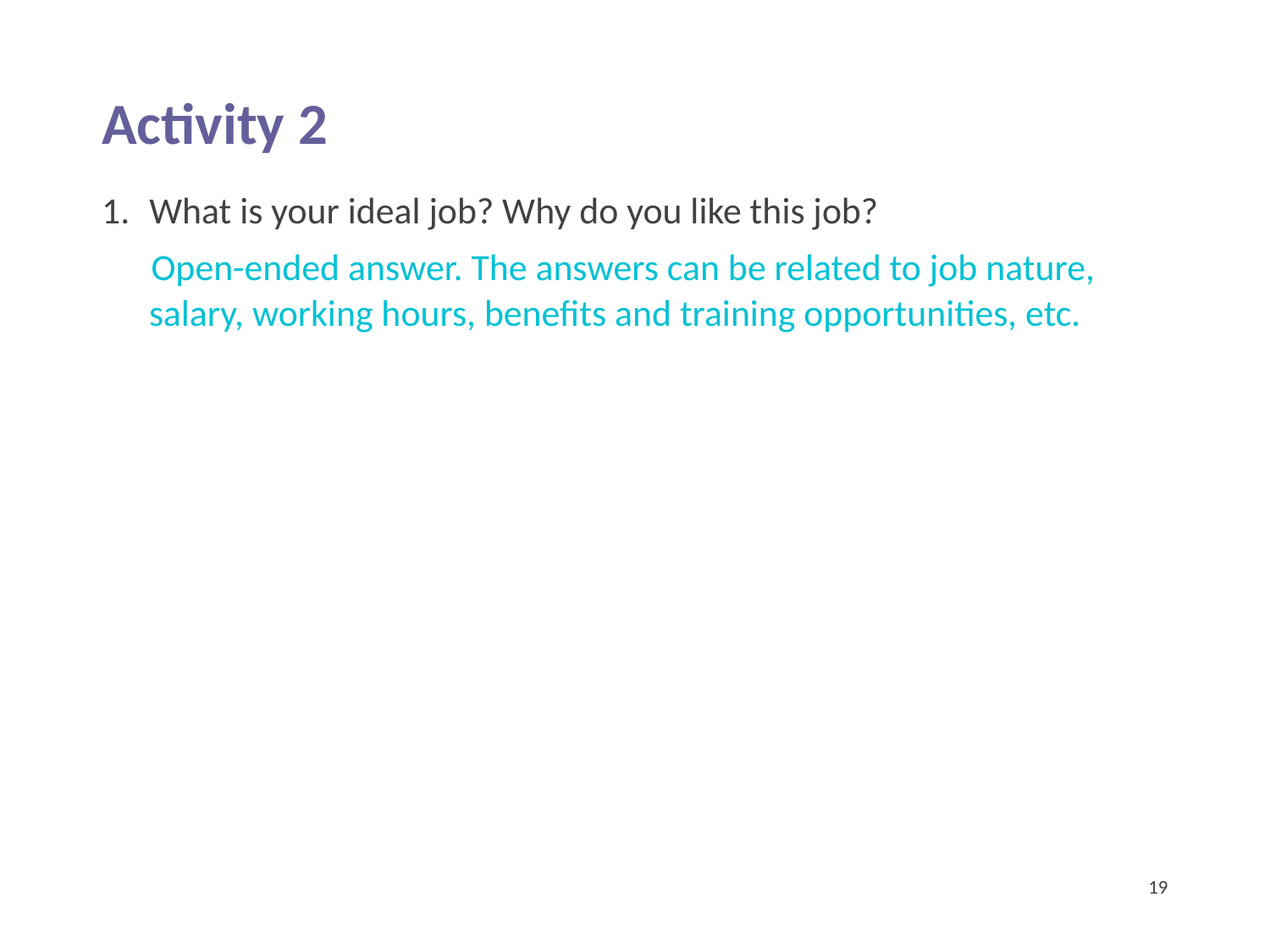

Activity 2
What is your ideal job? Why do you like this job?
Open-ended answer. The answers can be related to job nature, salary, working hours, benefits and training opportunities, etc.
19